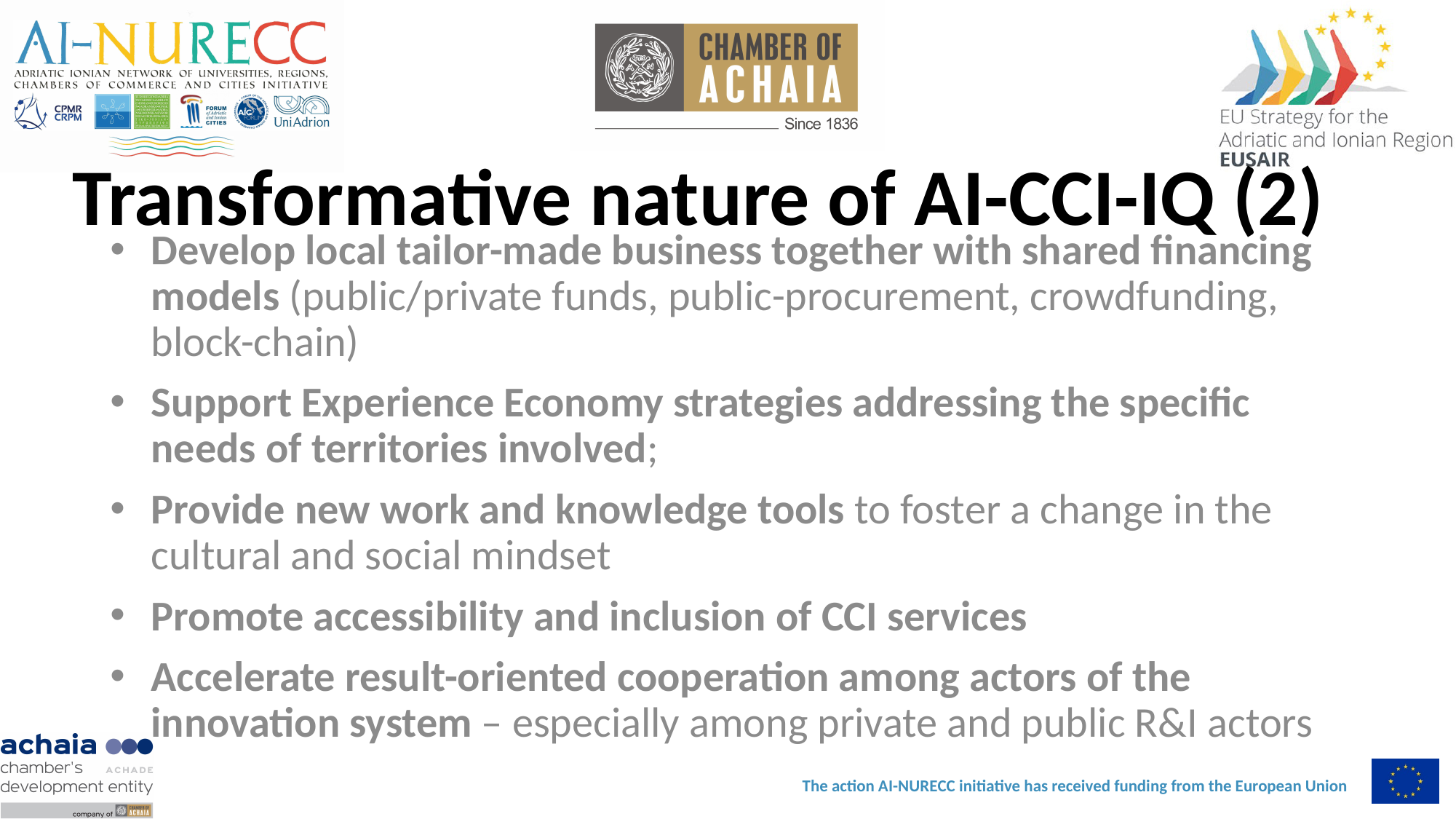

# Transformative nature of AI-CCI-IQ (2)
Develop local tailor-made business together with shared financing models (public/private funds, public-procurement, crowdfunding, block-chain)
Support Experience Economy strategies addressing the specific needs of territories involved;
Provide new work and knowledge tools to foster a change in the cultural and social mindset
Promote accessibility and inclusion of CCI services
Accelerate result-oriented cooperation among actors of the innovation system – especially among private and public R&I actors